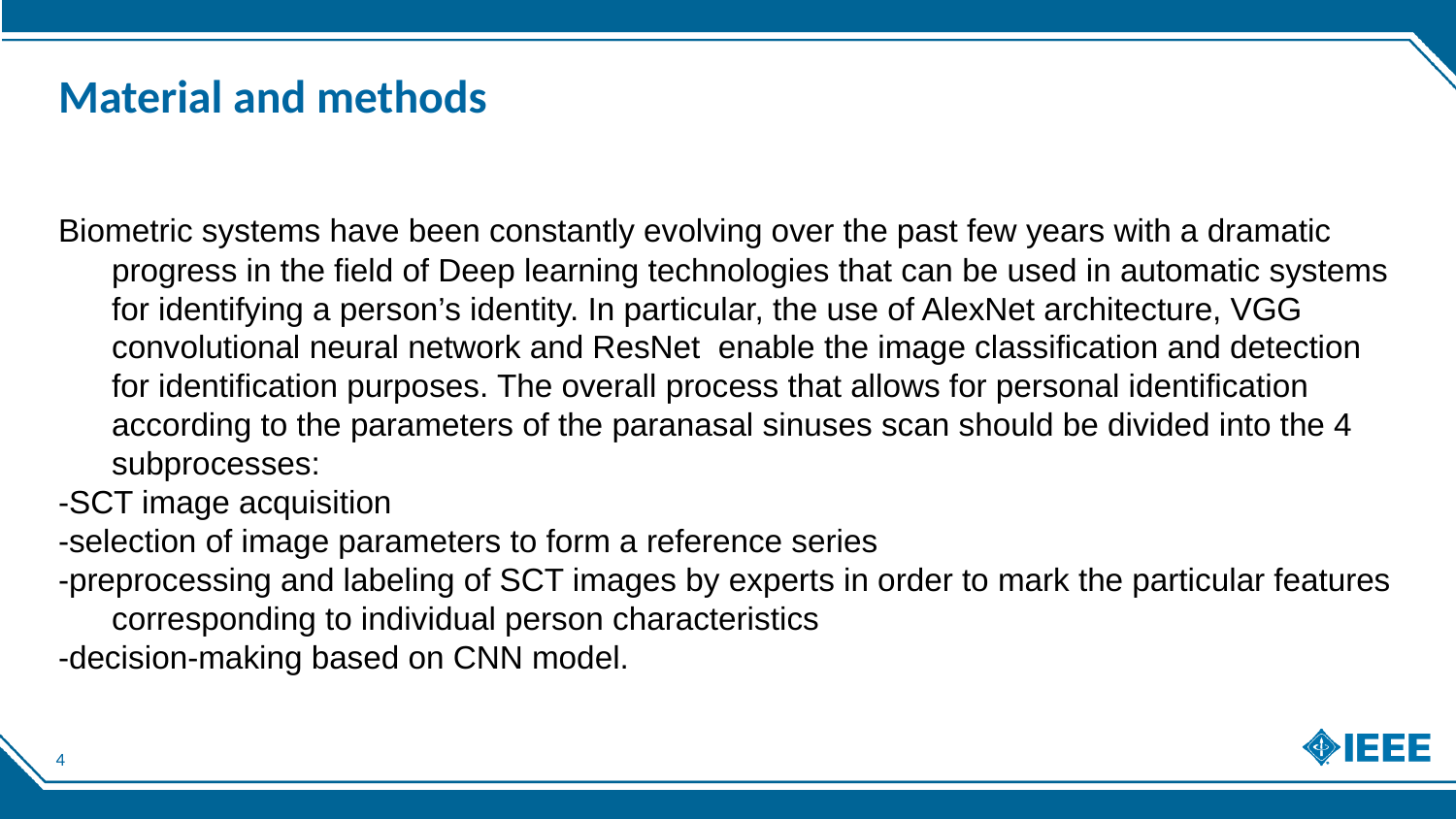

# Material and methods

Biometric systems have been constantly evolving over the past few years with a dramatic progress in the field of Deep learning technologies that can be used in automatic systems for identifying a person’s identity. In particular, the use of AlexNet architecture, VGG convolutional neural network and ResNet  enable the image classification and detection for identification purposes. The overall process that allows for personal identification according to the parameters of the paranasal sinuses scan should be divided into the 4 subprocesses:
-SCT image acquisition
-selection of image parameters to form a reference series
-preprocessing and labeling of SCT images by experts in order to mark the particular features corresponding to individual person characteristics
-decision-making based on CNN model.